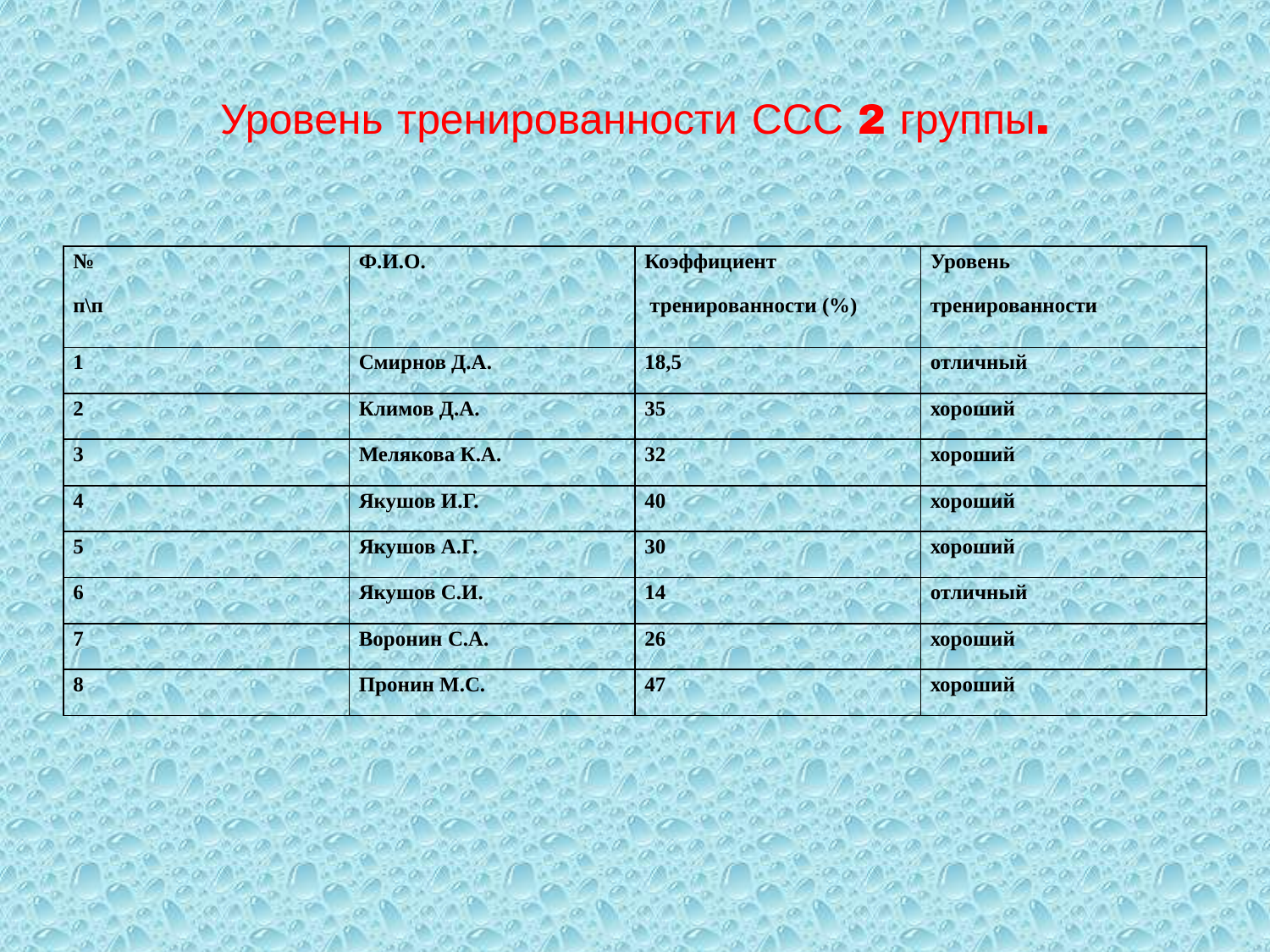

# Уровень тренированности ССС 2 группы.
| № п\п | Ф.И.О. | Коэффициент тренированности (%) | Уровень тренированности |
| --- | --- | --- | --- |
| 1 | Смирнов Д.А. | 18,5 | отличный |
| 2 | Климов Д.А. | 35 | хороший |
| 3 | Мелякова К.А. | 32 | хороший |
| 4 | Якушов И.Г. | 40 | хороший |
| 5 | Якушов А.Г. | 30 | хороший |
| 6 | Якушов С.И. | 14 | отличный |
| 7 | Воронин С.А. | 26 | хороший |
| 8 | Пронин М.С. | 47 | хороший |